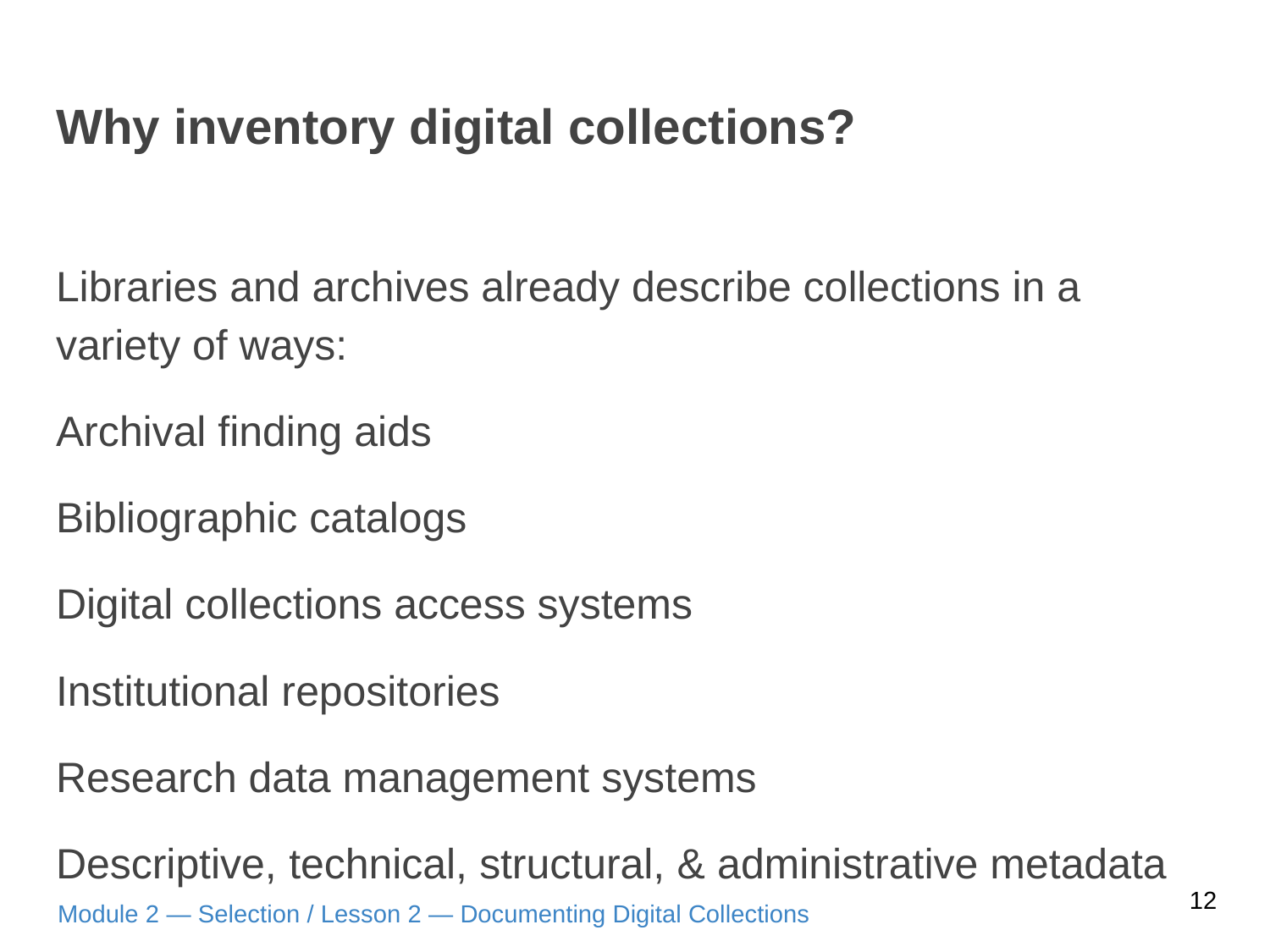

# Why inventory digital collections?
Libraries and archives already describe collections in a variety of ways:
Archival finding aids
Bibliographic catalogs
Digital collections access systems
Institutional repositories
Research data management systems
Descriptive, technical, structural, & administrative metadata

12
Module 2 — Selection / Lesson 2 — Documenting Digital Collections